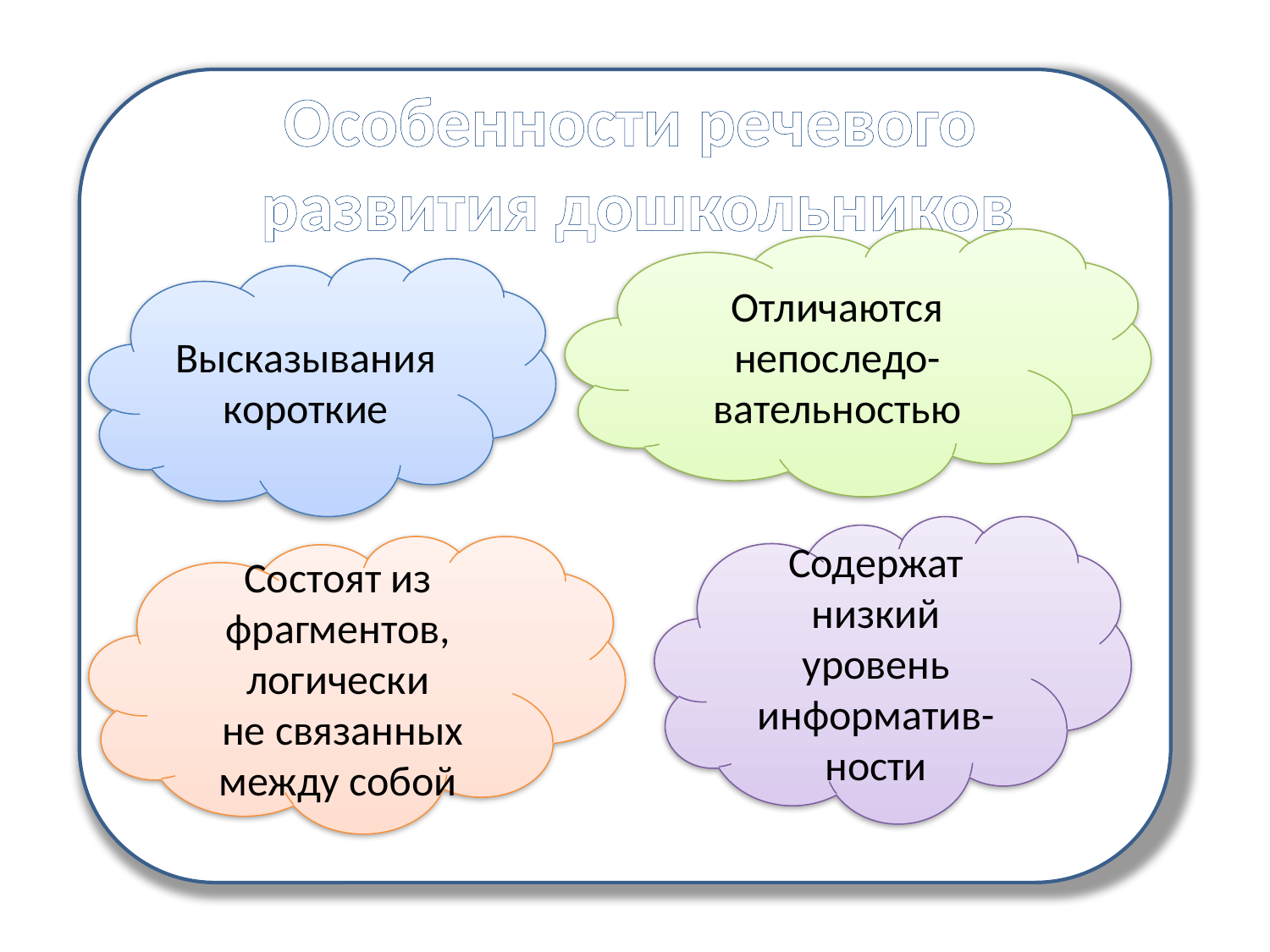

Особенности речевого
 развития дошкольников

Отличаются непоследо-
вательностью
Высказывания короткие

Содержат низкий уровень информатив-
ности
Состоят из фрагментов, логически
 не связанных между собой